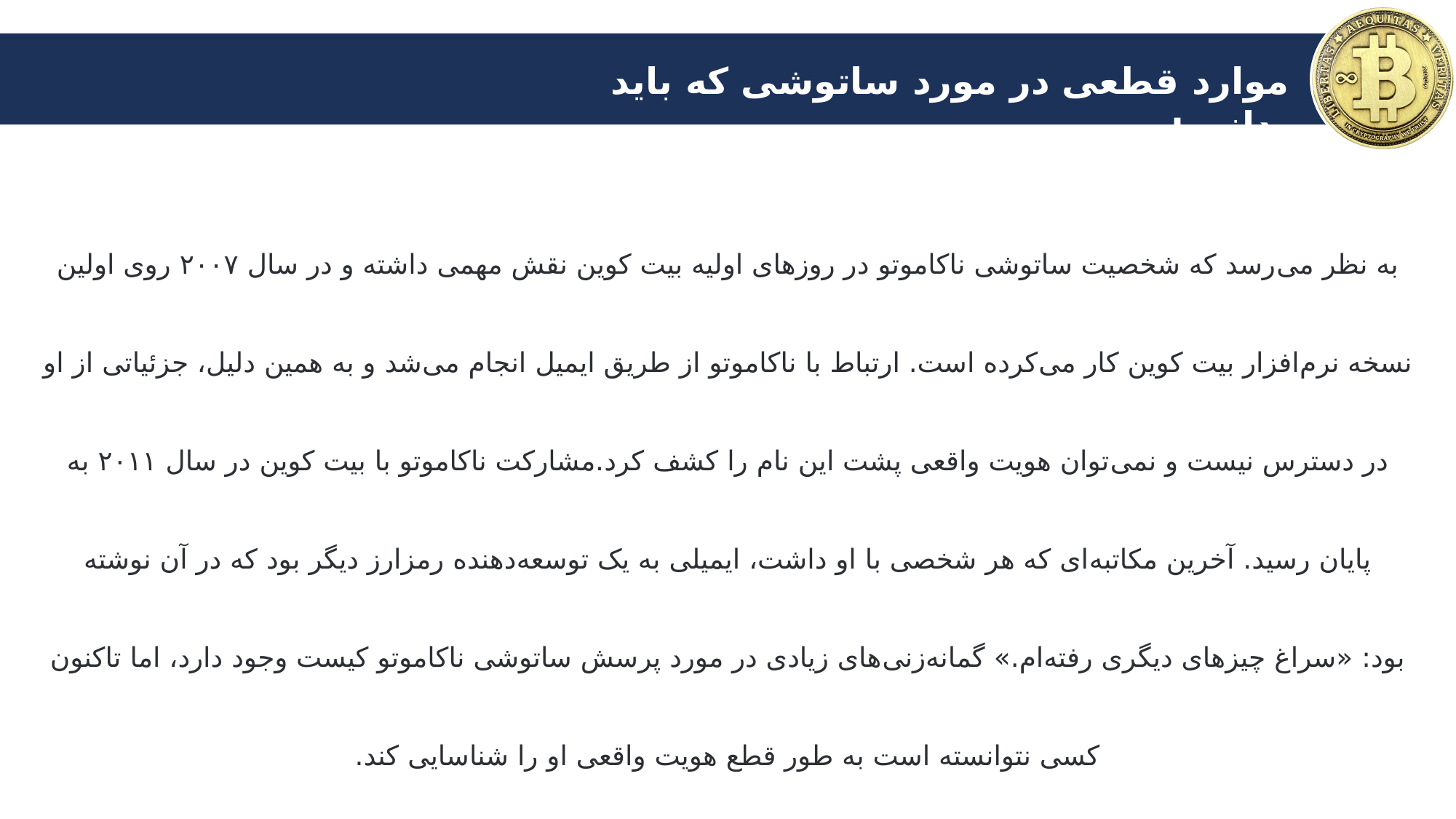

موارد قطعی در مورد ساتوشی که باید بدانیم:
به نظر می‌رسد که شخصیت ساتوشی ناکاموتو در روزهای اولیه بیت کوین نقش مهمی داشته و در سال ۲۰۰۷ روی اولین نسخه نرم‌افزار بیت کوین کار می‌کرده است. ارتباط با ناکاموتو از طریق ایمیل انجام می‌شد و به همین دلیل، جزئیاتی از او در دسترس نیست و نمی‌توان هویت واقعی پشت این نام را کشف کرد.مشارکت ناکاموتو با بیت کوین در سال ۲۰۱۱ به پایان رسید. آخرین مکاتبه‌ای که هر شخصی با او داشت، ایمیلی به یک توسعه‌دهنده رمزارز دیگر بود که در آن نوشته بود: «سراغ چیزهای دیگری رفته‌ام.» گمانه‌زنی‌های زیادی در مورد پرسش ساتوشی ناکاموتو کیست وجود دارد، اما تاکنون کسی نتوانسته است به طور قطع هویت واقعی او را شناسایی کند.